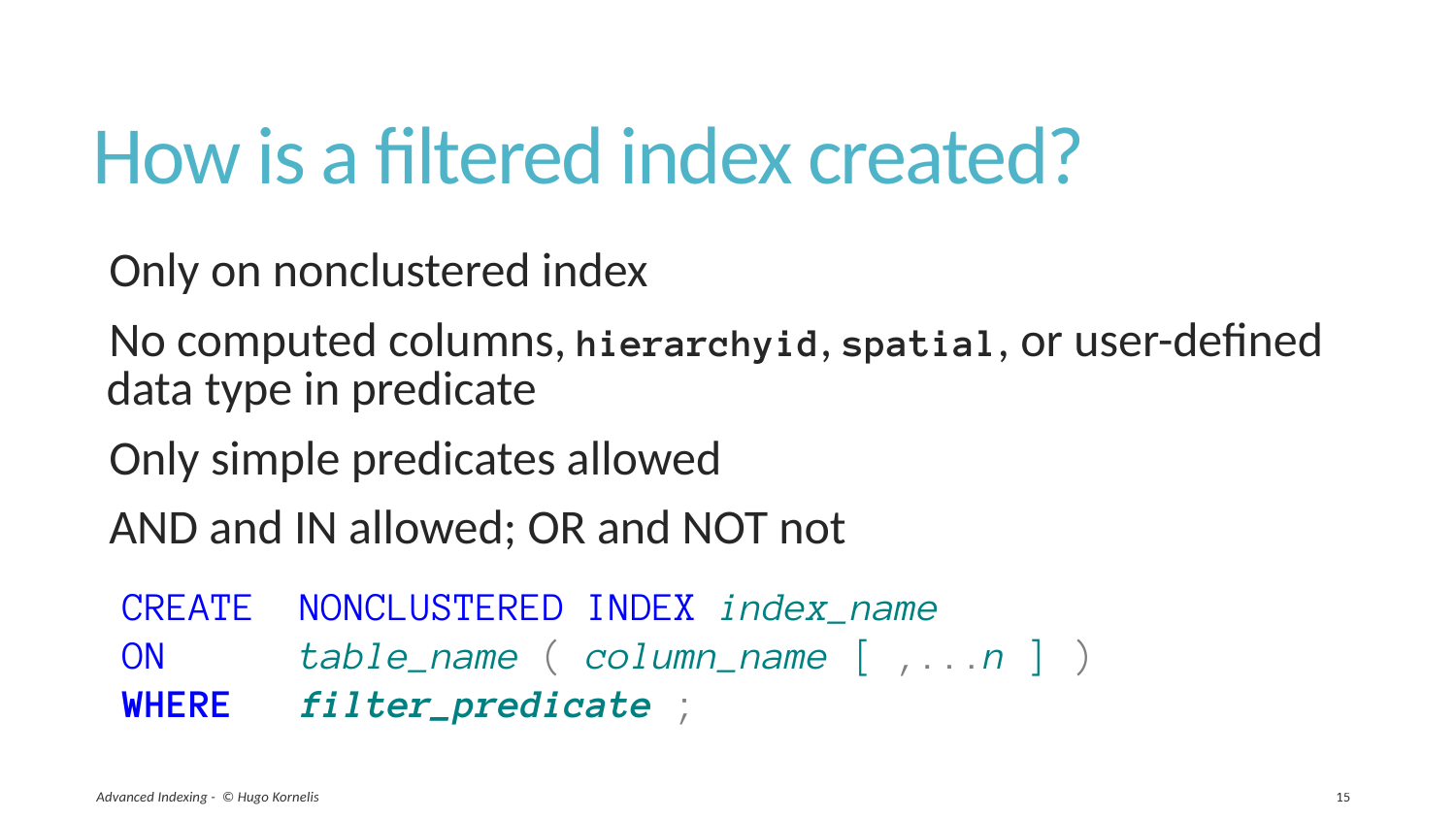

# How is a filtered index created?
Only on nonclustered index
No computed columns, hierarchyid, spatial, or user-defined data type in predicate
Only simple predicates allowed
AND and IN allowed; OR and NOT not
CREATE  NONCLUSTERED INDEX index_name
ON      table_name ( column_name [ ,...n ] )
WHERE   filter_predicate ;
Advanced Indexing -  © Hugo Kornelis
15